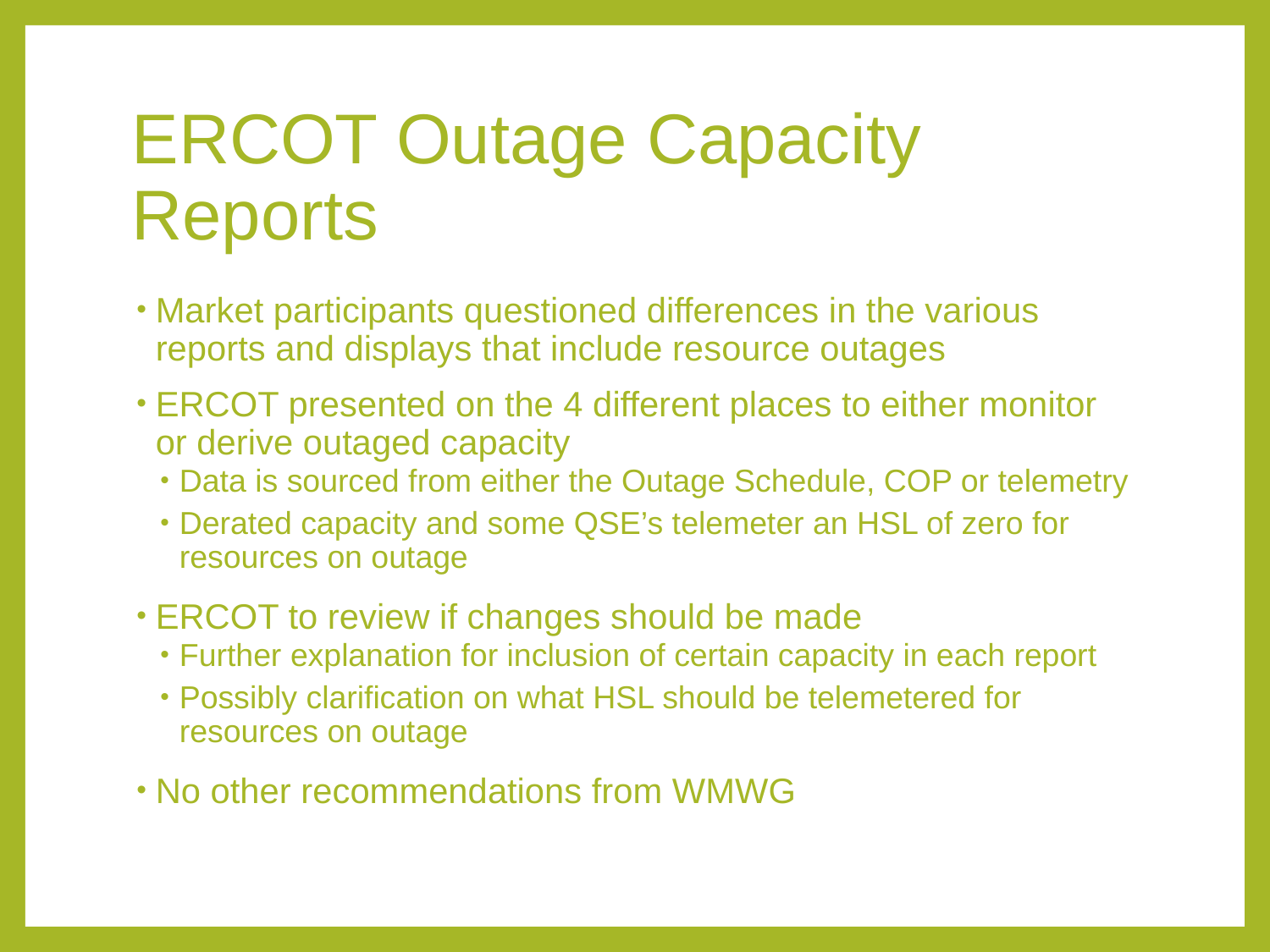

# ERCOT Outage Capacity Reports
Market participants questioned differences in the various reports and displays that include resource outages
ERCOT presented on the 4 different places to either monitor or derive outaged capacity
Data is sourced from either the Outage Schedule, COP or telemetry
Derated capacity and some QSE’s telemeter an HSL of zero for resources on outage
ERCOT to review if changes should be made
Further explanation for inclusion of certain capacity in each report
Possibly clarification on what HSL should be telemetered for resources on outage
No other recommendations from WMWG